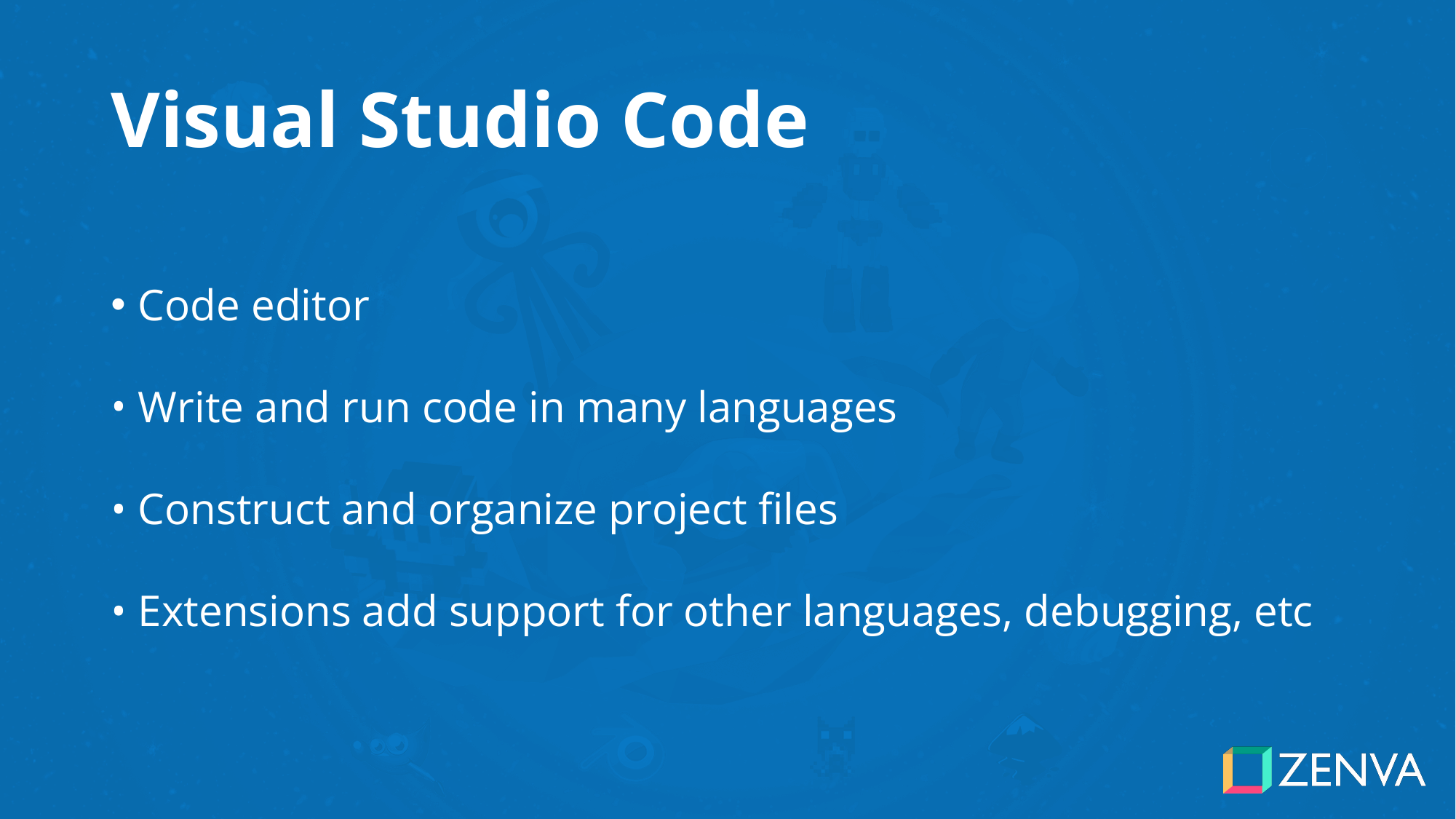

# Visual Studio Code
Code editor
Write and run code in many languages
Construct and organize project files
Extensions add support for other languages, debugging, etc